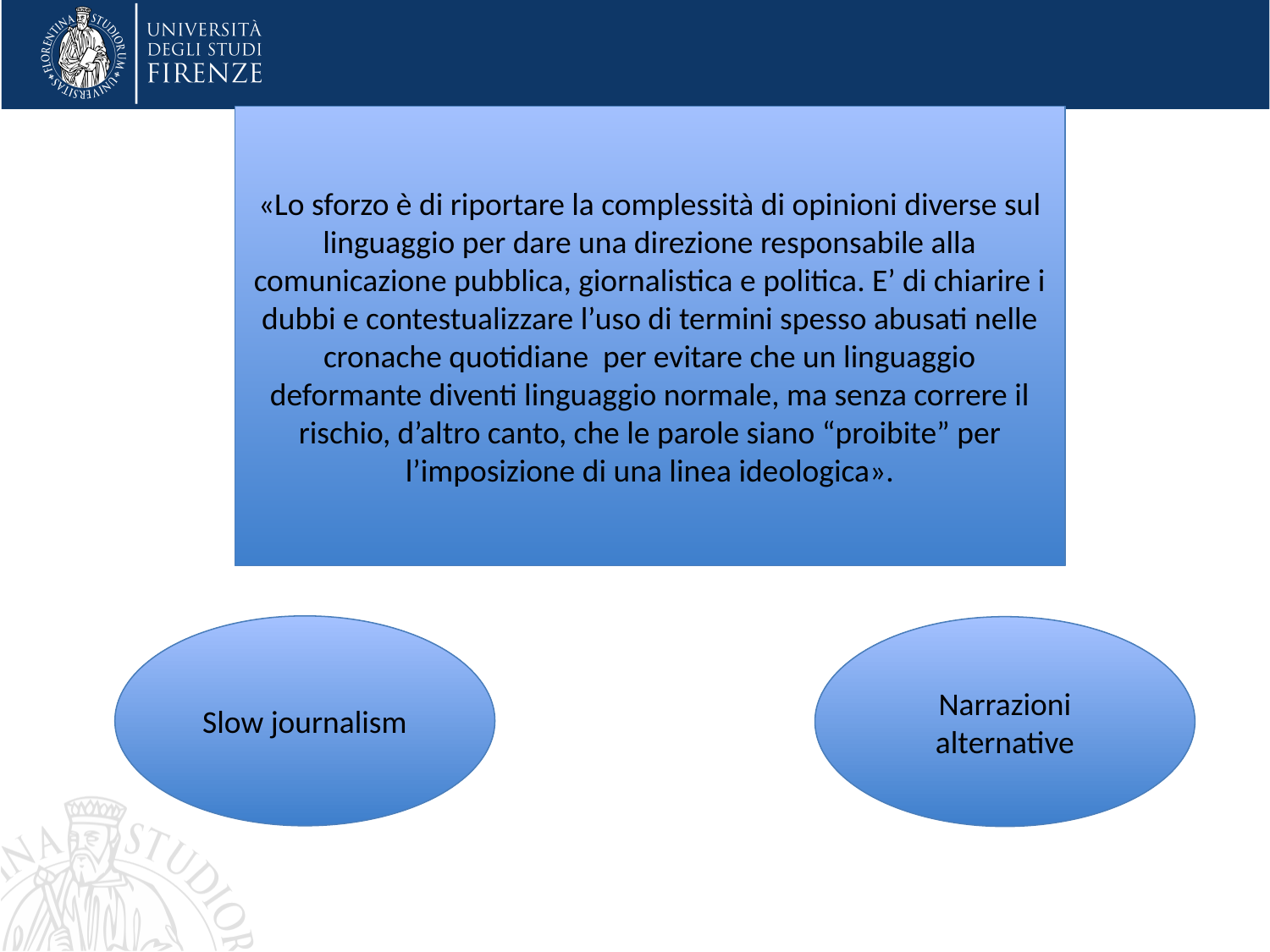

«Lo sforzo è di riportare la complessità di opinioni diverse sul linguaggio per dare una direzione responsabile alla comunicazione pubblica, giornalistica e politica. E’ di chiarire i dubbi e contestualizzare l’uso di termini spesso abusati nelle cronache quotidiane  per evitare che un linguaggio deformante diventi linguaggio normale, ma senza correre il rischio, d’altro canto, che le parole siano “proibite” per l’imposizione di una linea ideologica».
Slow journalism
Narrazioni alternative